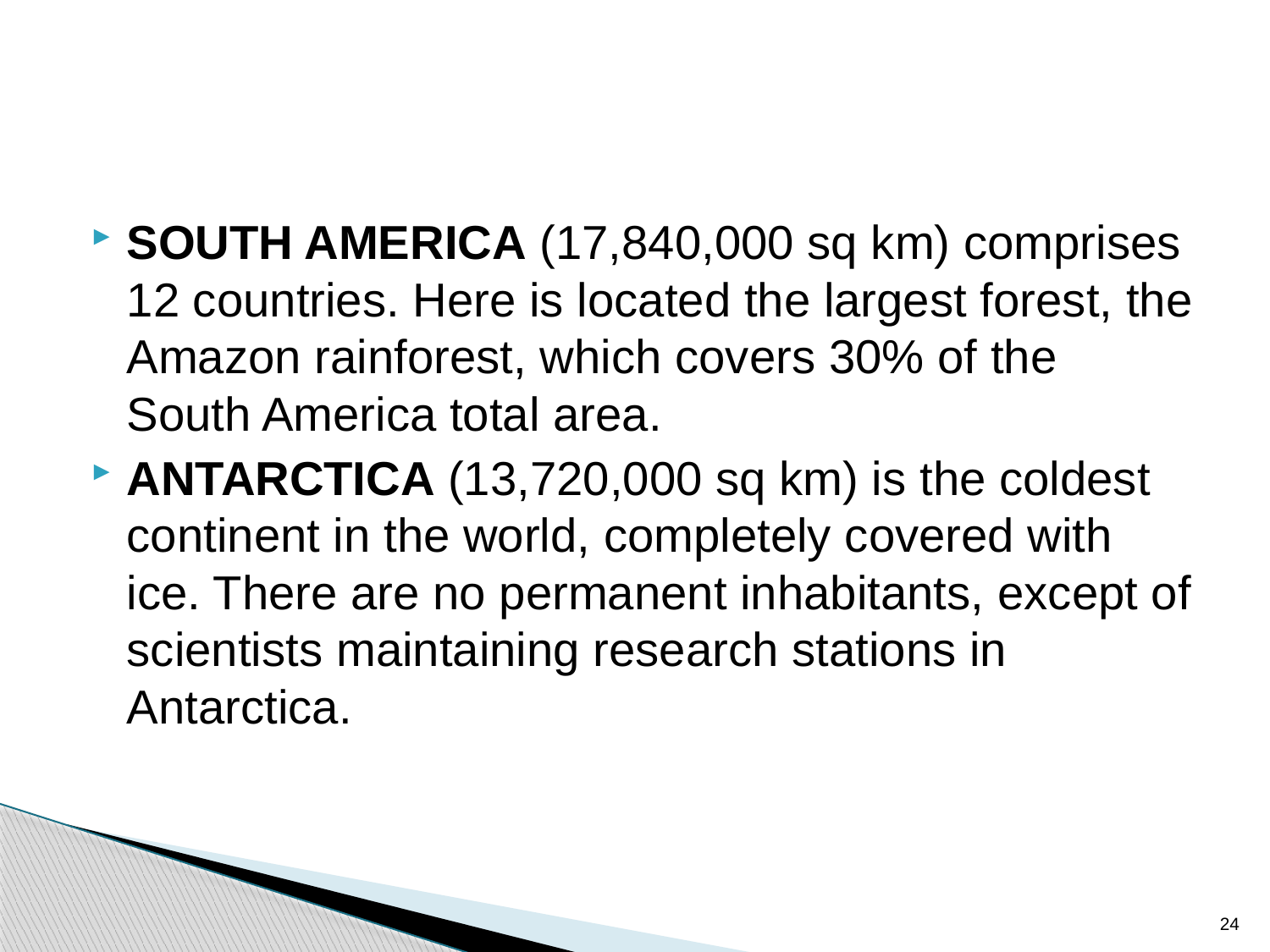

#
SOUTH AMERICA (17,840,000 sq km) comprises 12 countries. Here is located the largest forest, the Amazon rainforest, which covers 30% of the South America total area.
ANTARCTICA (13,720,000 sq km) is the coldest continent in the world, completely covered with ice. There are no permanent inhabitants, except of scientists maintaining research stations in Antarctica.

24